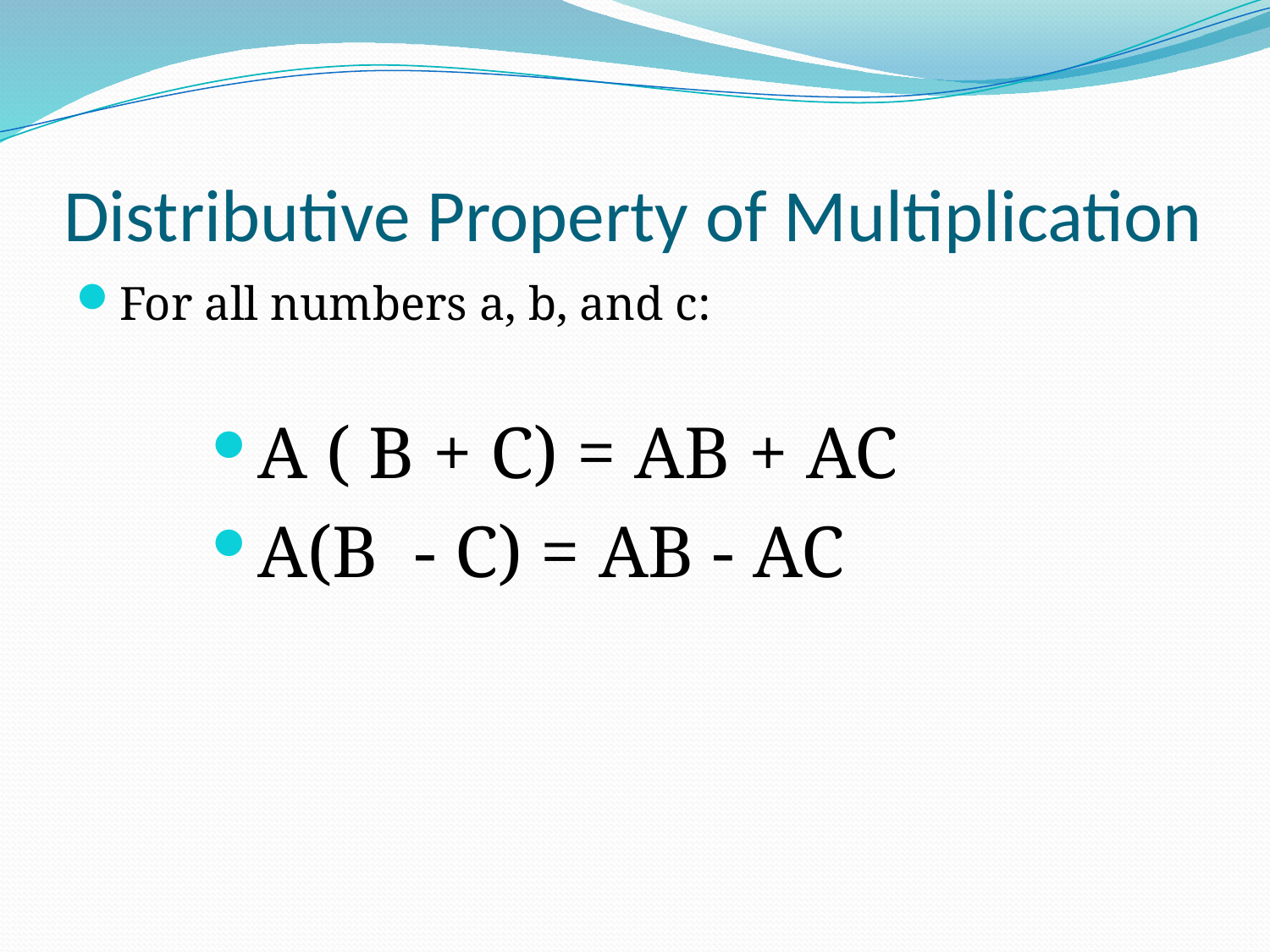

# Distributive Property of Multiplication
For all numbers a, b, and c:

A ( B + C) = AB + AC
A(B  - C) = AB - AC